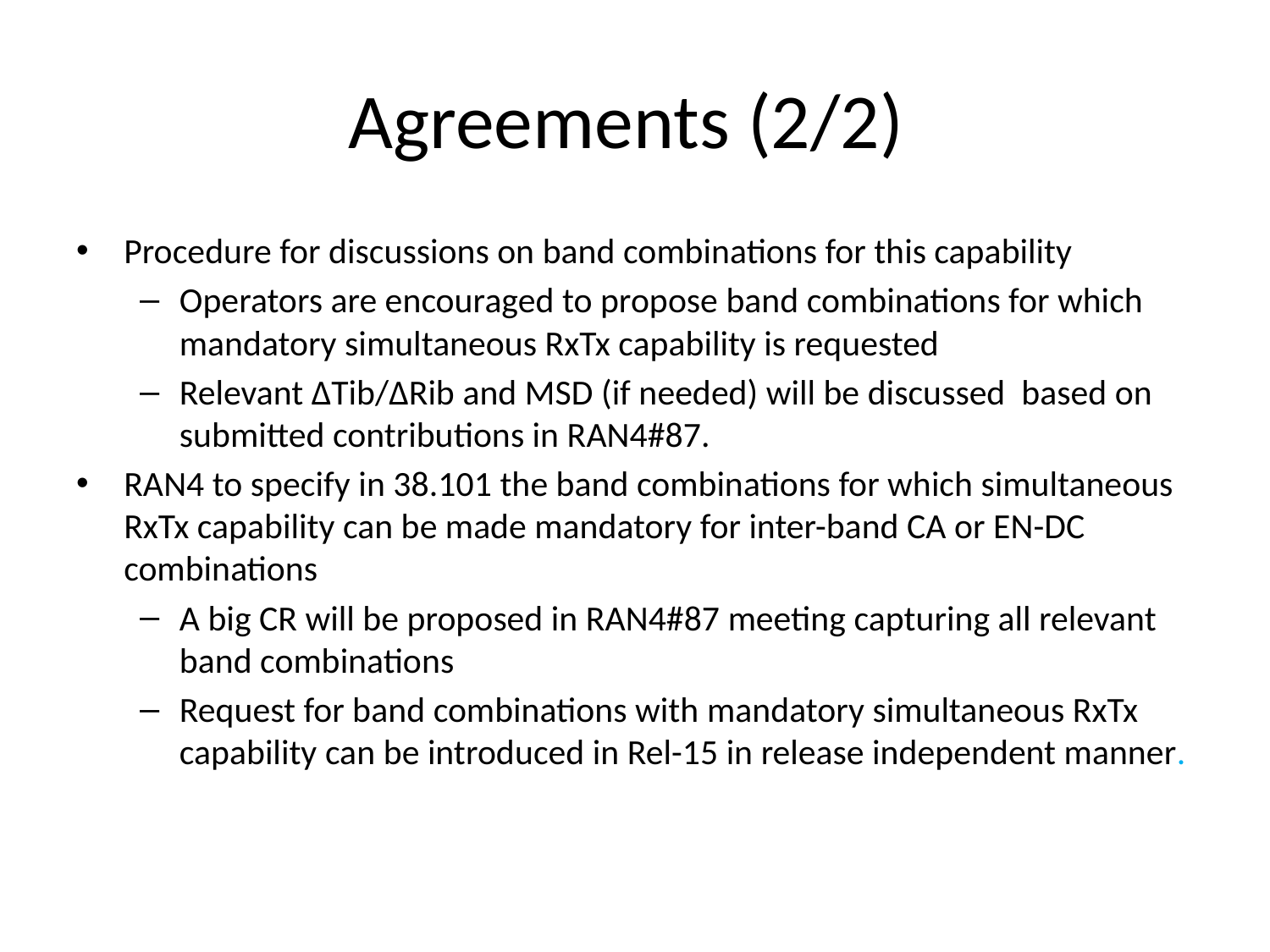

# Agreements (2/2)
Procedure for discussions on band combinations for this capability
Operators are encouraged to propose band combinations for which mandatory simultaneous RxTx capability is requested
Relevant ΔTib/ΔRib and MSD (if needed) will be discussed  based on submitted contributions in RAN4#87.
RAN4 to specify in 38.101 the band combinations for which simultaneous RxTx capability can be made mandatory for inter-band CA or EN-DC combinations
A big CR will be proposed in RAN4#87 meeting capturing all relevant band combinations
Request for band combinations with mandatory simultaneous RxTx capability can be introduced in Rel-15 in release independent manner.